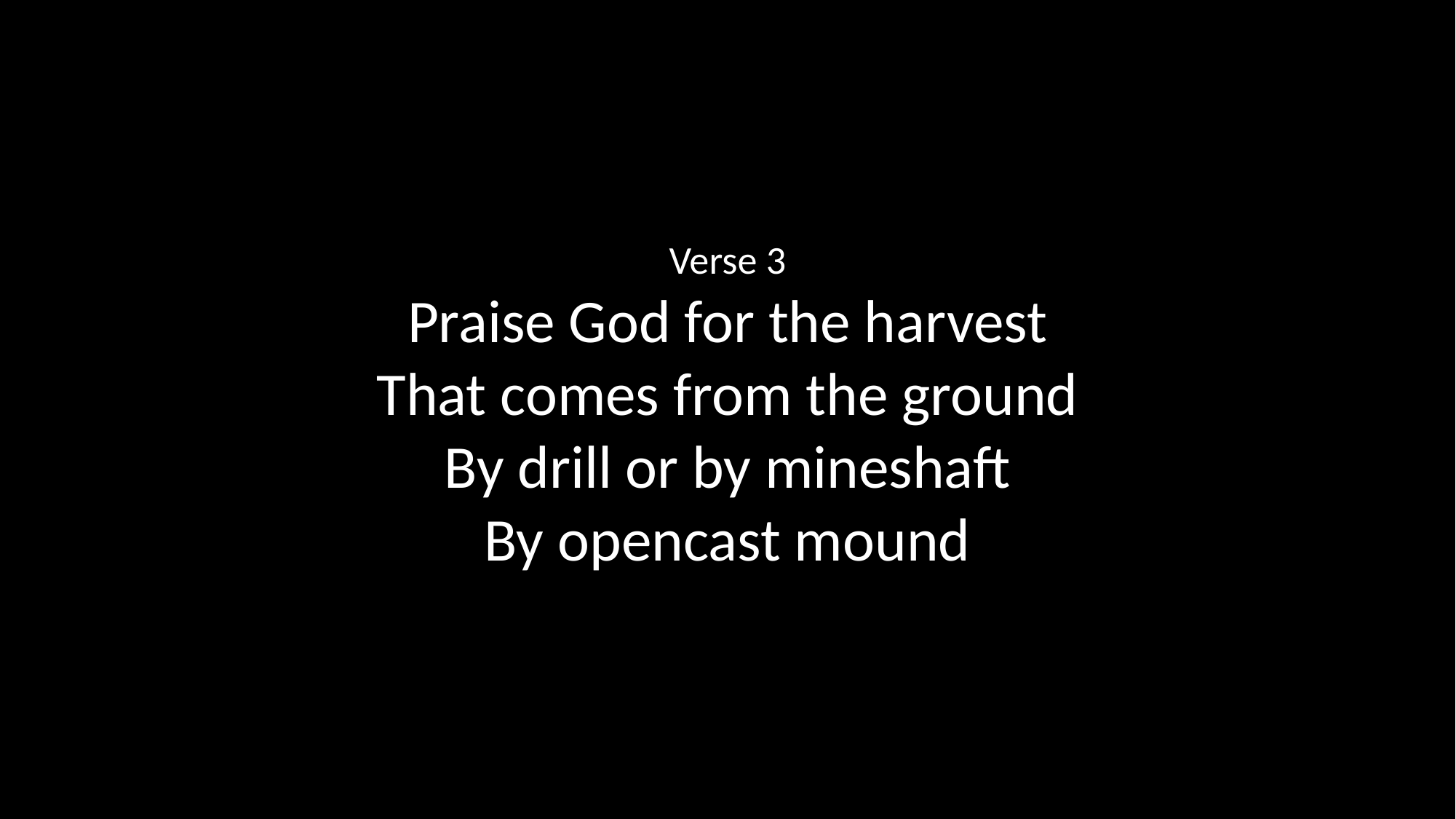

Verse 3
Praise God for the harvest
That comes from the ground
By drill or by mineshaft
By opencast mound